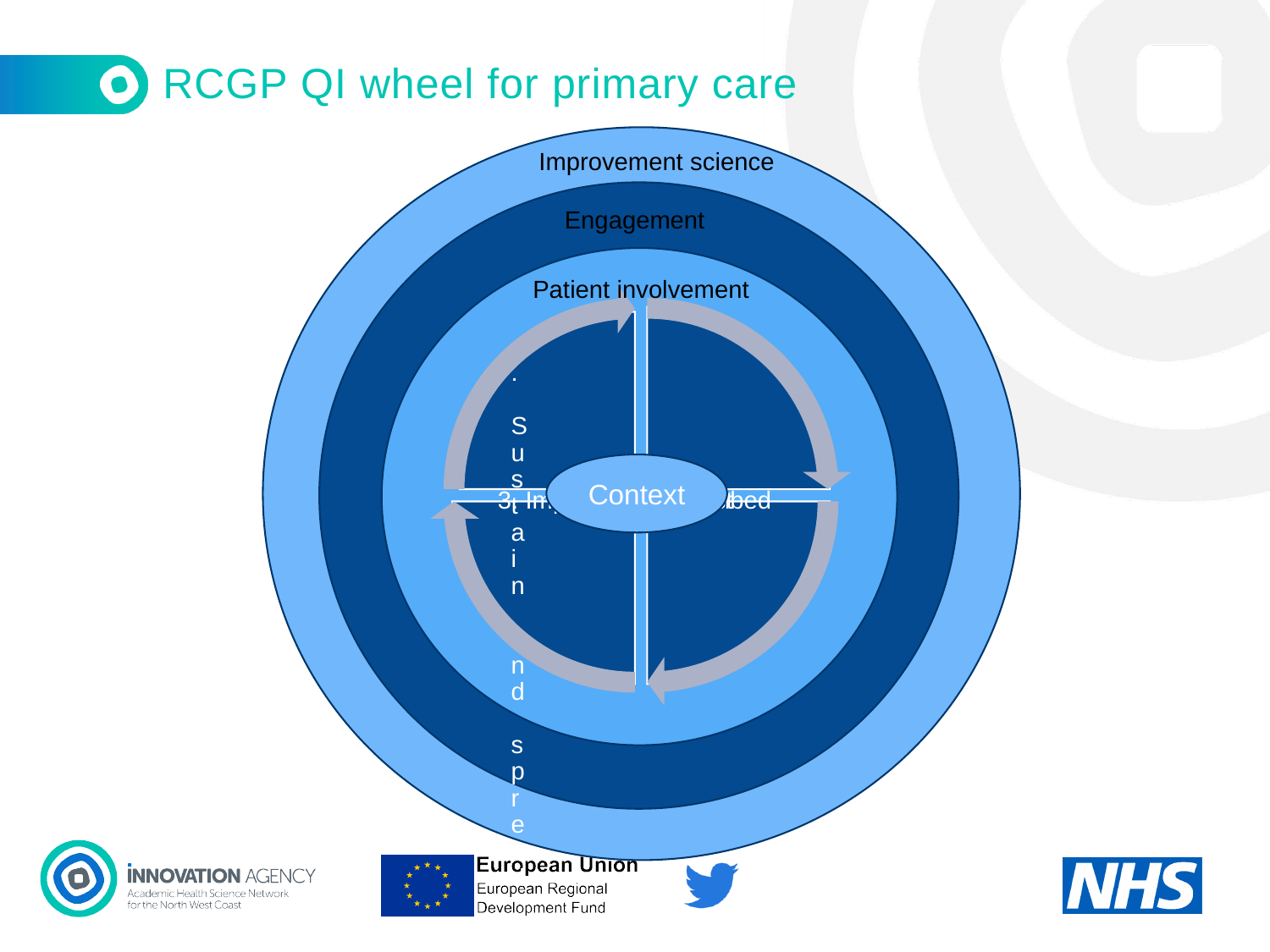

RCGP QI wheel for primary care

Improvement science

Engagement

Patient involvement
1. Diagnose
2. Plan and test
3. Implement and embed
4. Sustain and spread
Context